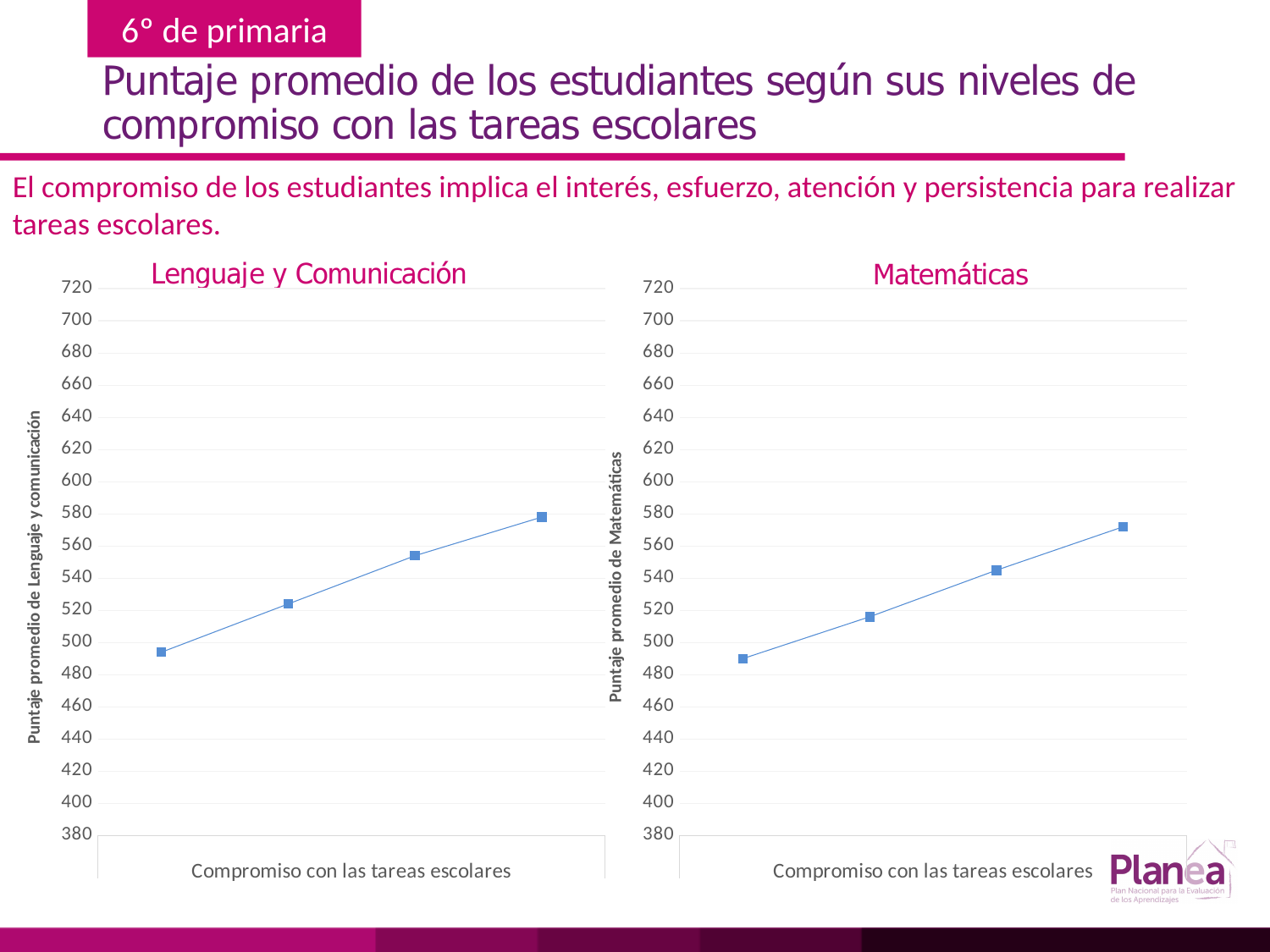

# Puntaje promedio de los estudiantes según sus niveles de compromiso con las tareas escolares

El compromiso de los estudiantes implica el interés, esfuerzo, atención y persistencia para realizar tareas escolares.
Lenguaje y Comunicación
Matemáticas

### Chart

| Category |  |
|---|---|
|   | 494.0 |
|   | 524.0 |
|   | 554.0 |
|   | 578.0 |

### Chart

| Category |  |
|---|---|
|   | 490.0 |
|   | 516.0 |
|   | 545.0 |
|   | 572.0 |